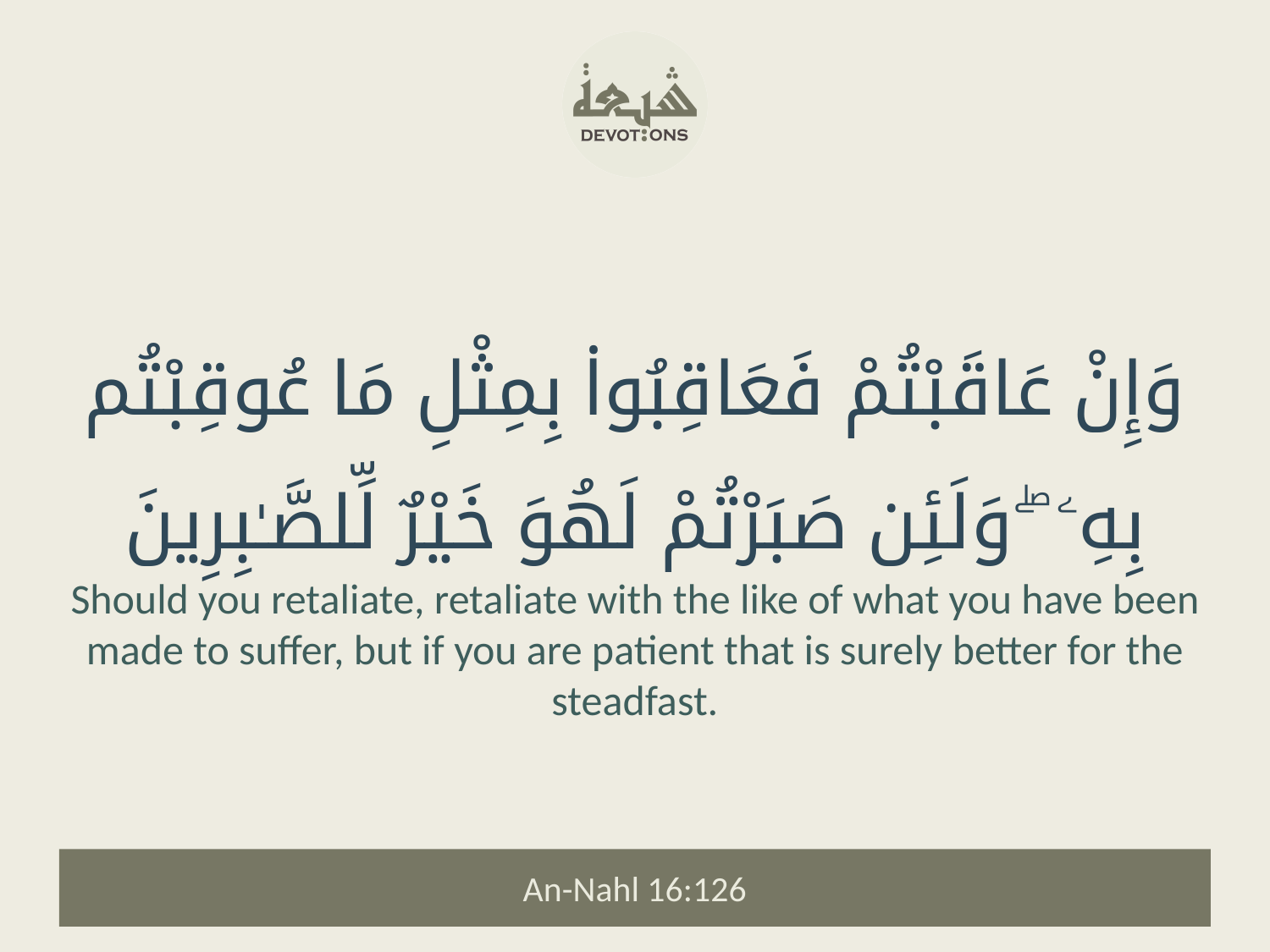

وَإِنْ عَاقَبْتُمْ فَعَاقِبُوا۟ بِمِثْلِ مَا عُوقِبْتُم بِهِۦ ۖ وَلَئِن صَبَرْتُمْ لَهُوَ خَيْرٌ لِّلصَّـٰبِرِينَ
Should you retaliate, retaliate with the like of what you have been made to suffer, but if you are patient that is surely better for the steadfast.
An-Nahl 16:126